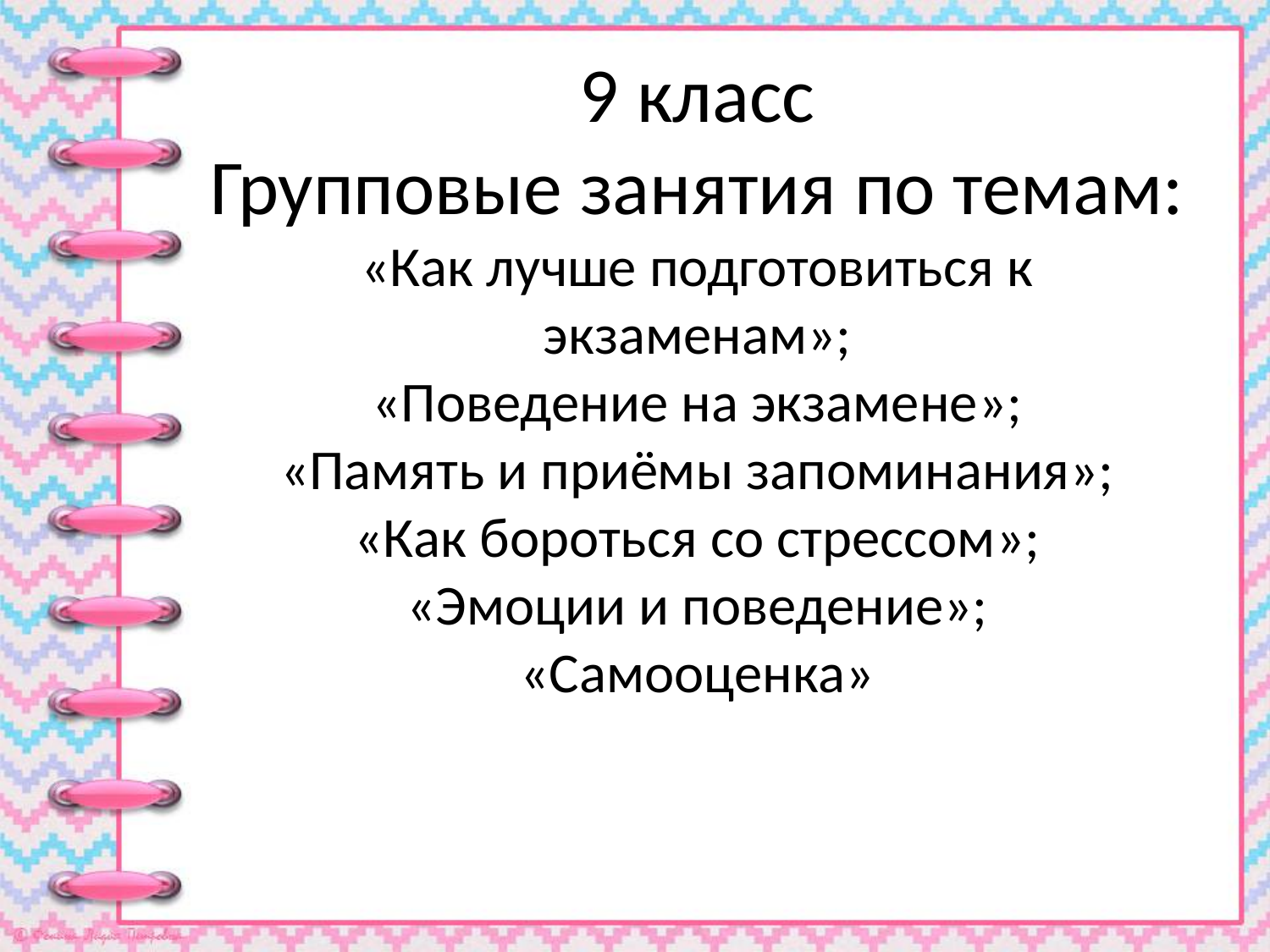

# 9 класс Групповые занятия по темам: «Как лучше подготовиться к экзаменам»; «Поведение на экзамене»; «Память и приёмы запоминания»; «Как бороться со стрессом»; «Эмоции и поведение»; «Самооценка»